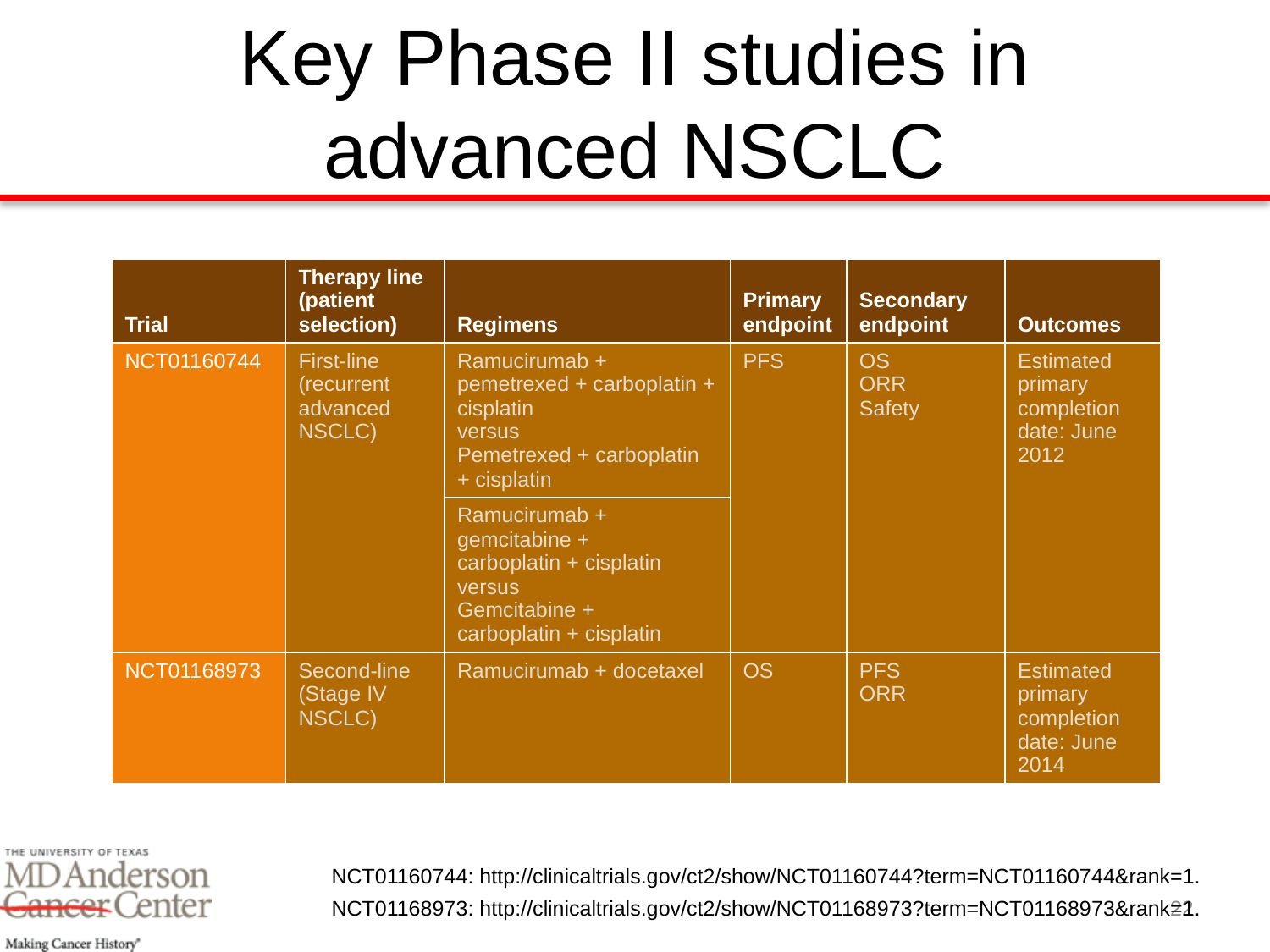

# Key Phase II studies in advanced NSCLC

| Trial | Therapy line (patient selection) | Regimens | Primary endpoint | Secondary endpoint | Outcomes |
| --- | --- | --- | --- | --- | --- |
| NCT01160744 | First-line (recurrent advanced NSCLC) | Ramucirumab + pemetrexed + carboplatin + cisplatin versus Pemetrexed + carboplatin + cisplatin | PFS | OS ORR Safety | Estimated primary completion date: June 2012 |
|  |  | Ramucirumab + gemcitabine + carboplatin + cisplatin versus Gemcitabine + carboplatin + cisplatin |  |  |  |
| NCT01168973 | Second-line (Stage IV NSCLC) | Ramucirumab + docetaxel | OS | PFS ORR | Estimated primary completion date: June 2014 |
NCT01160744: http://clinicaltrials.gov/ct2/show/NCT01160744?term=NCT01160744&rank=1.
NCT01168973: http://clinicaltrials.gov/ct2/show/NCT01168973?term=NCT01168973&rank=1.
22